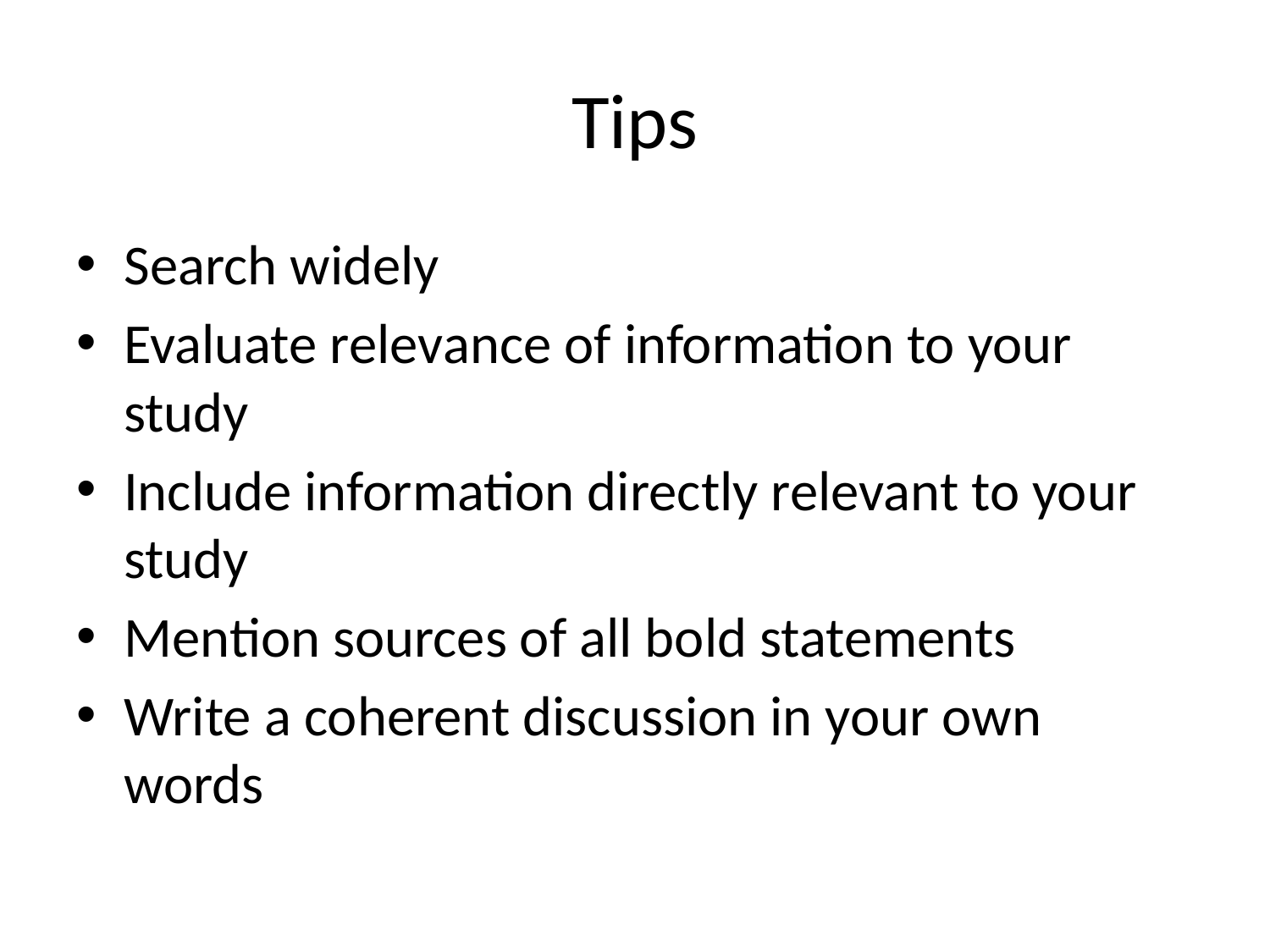

# Tips
Search widely
Evaluate relevance of information to your study
Include information directly relevant to your study
Mention sources of all bold statements
Write a coherent discussion in your own words